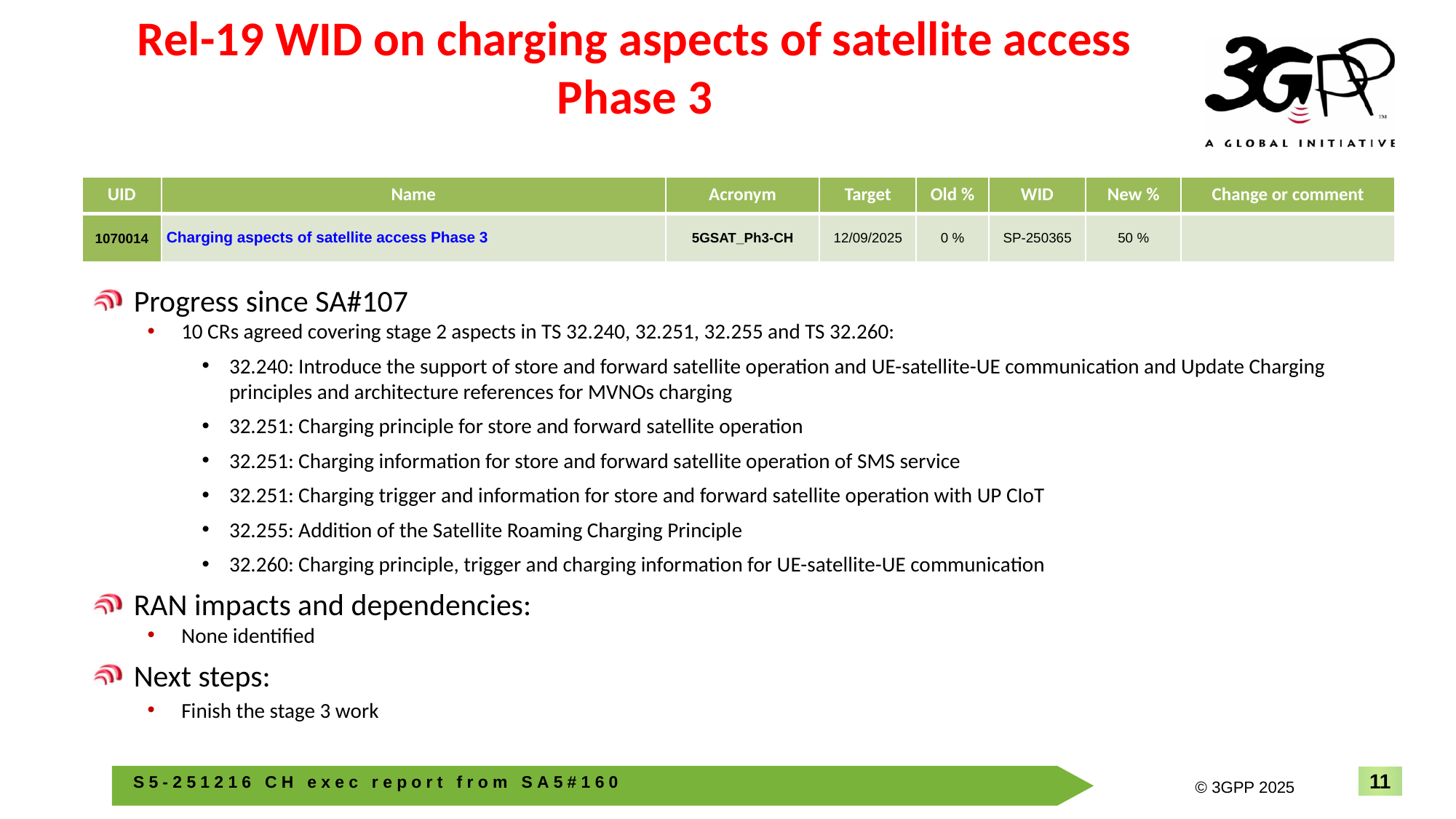

# Rel-19 WID on charging aspects of satellite access Phase 3
| UID | Name | Acronym | Target | Old % | WID | New % | Change or comment |
| --- | --- | --- | --- | --- | --- | --- | --- |
| 1070014 | Charging aspects of satellite access Phase 3 | 5GSAT\_Ph3-CH | 12/09/2025 | 0 % | SP-250365 | 50 % |  |
Progress since SA#107
10 CRs agreed covering stage 2 aspects in TS 32.240, 32.251, 32.255 and TS 32.260:
32.240: Introduce the support of store and forward satellite operation and UE-satellite-UE communication and Update Charging principles and architecture references for MVNOs charging
32.251: Charging principle for store and forward satellite operation
32.251: Charging information for store and forward satellite operation of SMS service
32.251: Charging trigger and information for store and forward satellite operation with UP CIoT
32.255: Addition of the Satellite Roaming Charging Principle
32.260: Charging principle, trigger and charging information for UE-satellite-UE communication
RAN impacts and dependencies:
None identified
Next steps:
Finish the stage 3 work